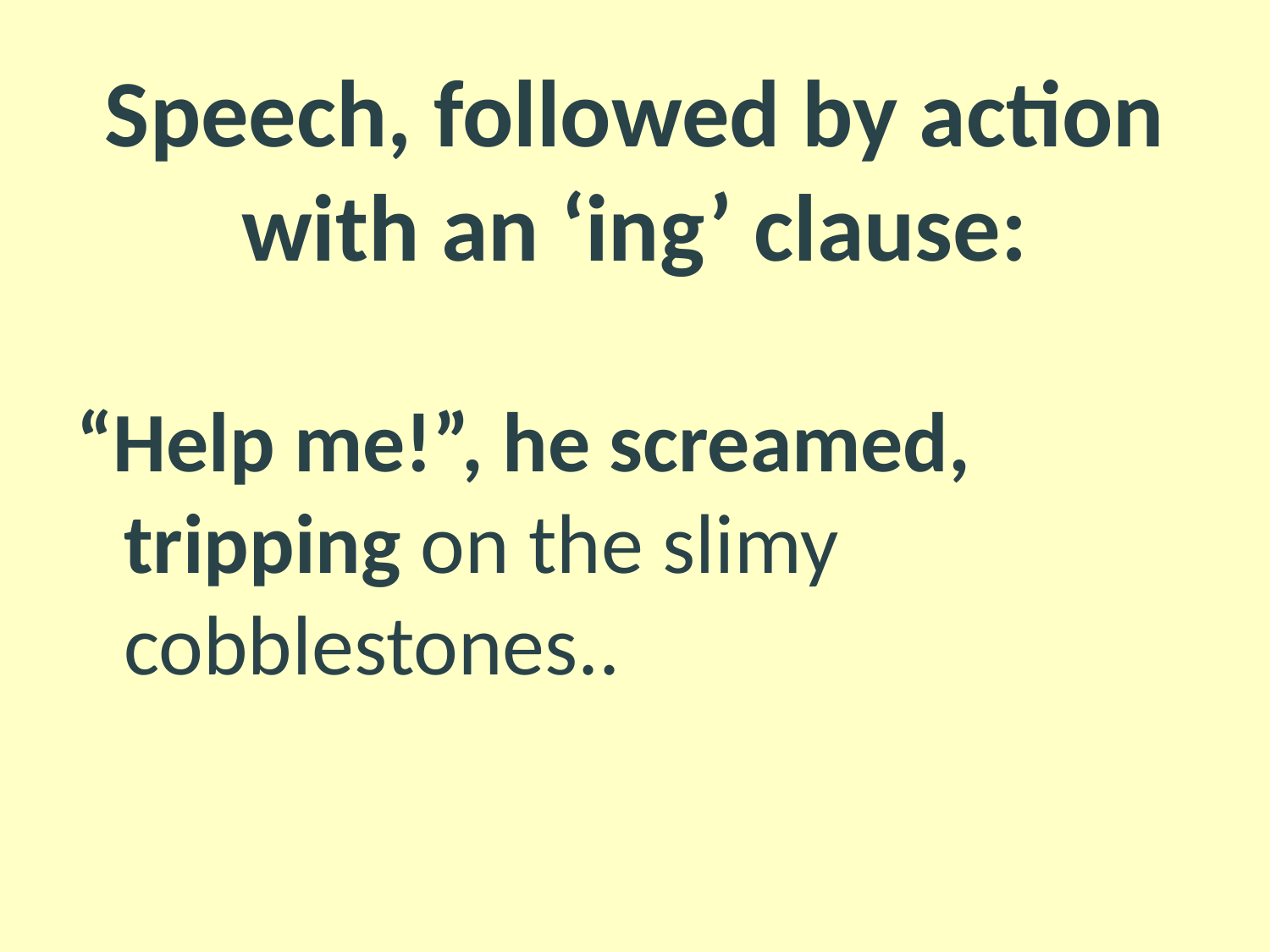

# Speech, followed by action with an ‘ing’ clause:
“Help me!”, he screamed, tripping on the slimy cobblestones..